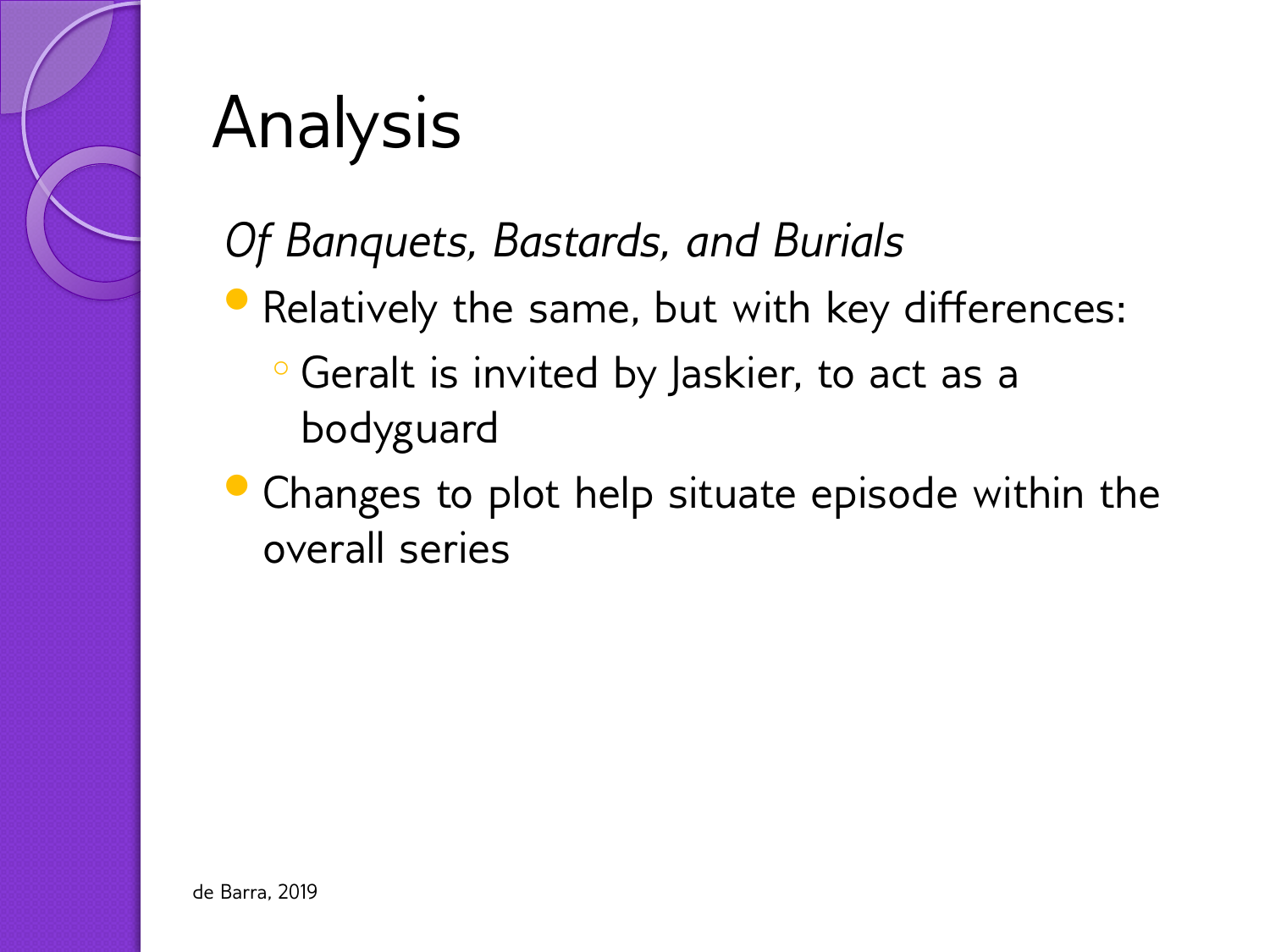

# Analysis
Of Banquets, Bastards, and Burials
Relatively the same, but with key differences:
Geralt is invited by Jaskier, to act as a bodyguard
Changes to plot help situate episode within the overall series
de Barra, 2019